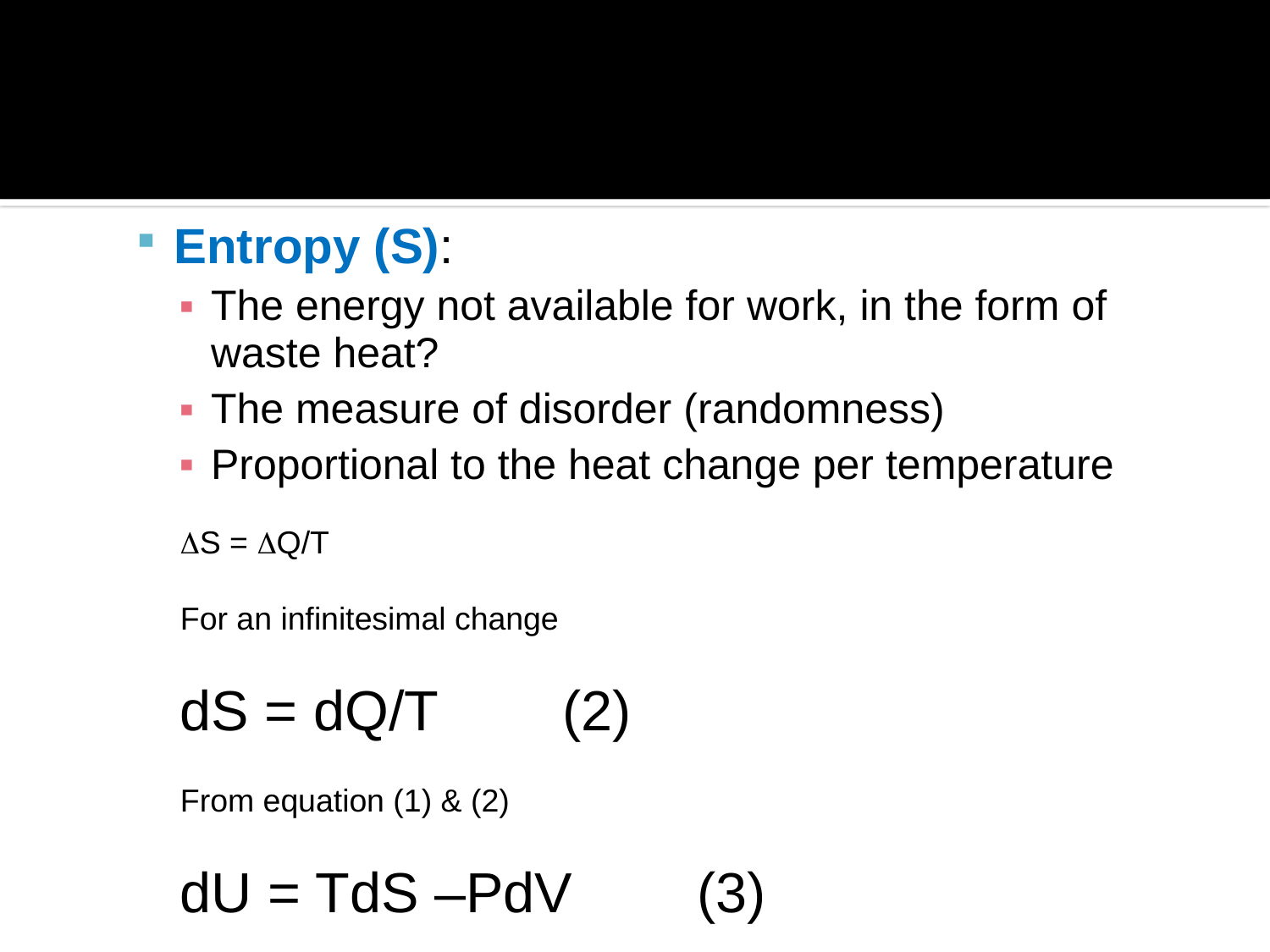

Entropy (S):
The energy not available for work, in the form of waste heat?
The measure of disorder (randomness)
Proportional to the heat change per temperature
ΔS = ΔQ/T

For an infinitesimal change

dS = dQ/T        (2)

From equation (1) & (2)

dU = TdS –PdV        (3)